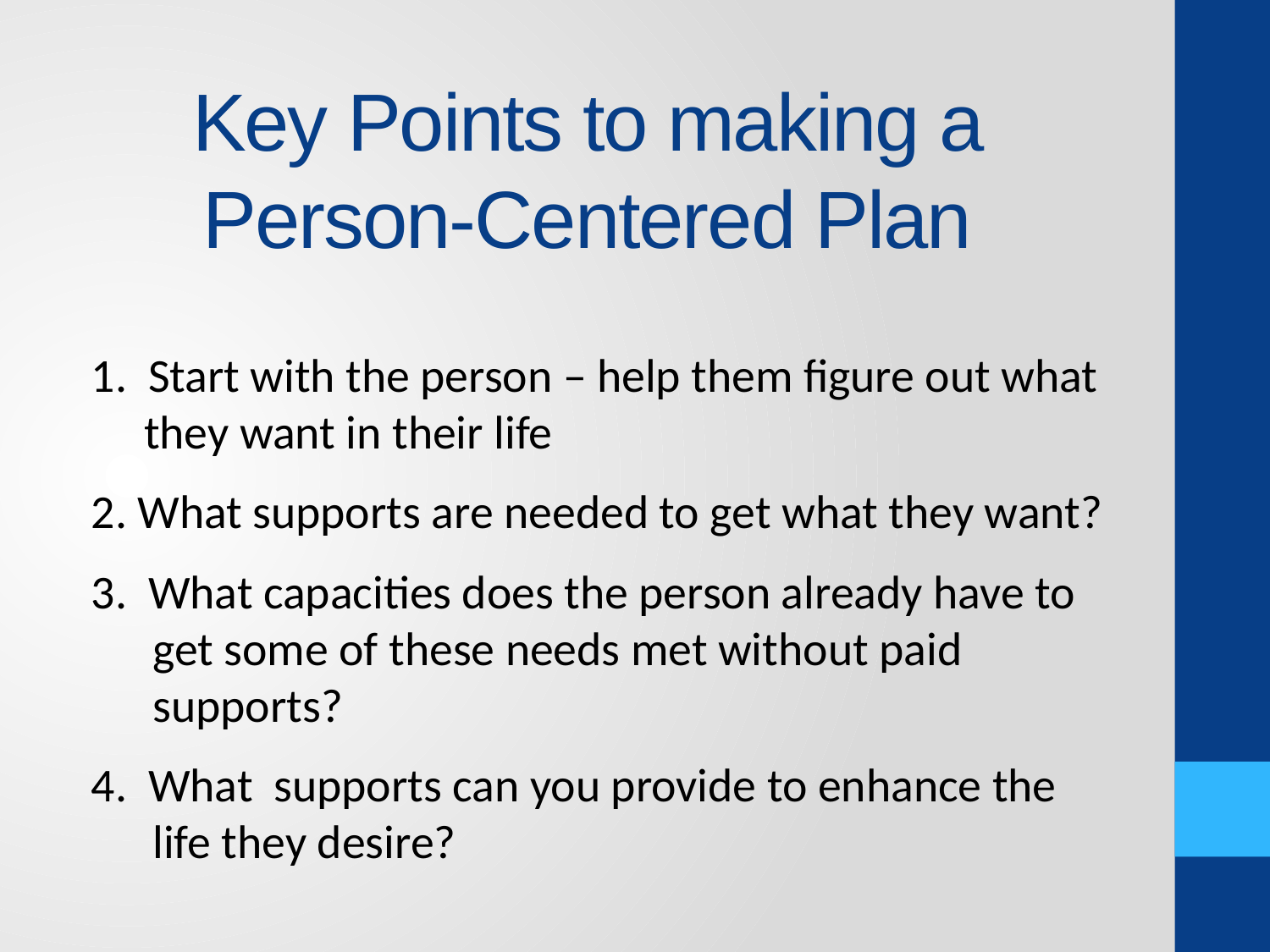

# Key Points to making a Person-Centered Plan
1.  Start with the person – help them figure out what they want in their life
2. What supports are needed to get what they want?
3.  What capacities does the person already have to get some of these needs met without paid supports?
4.  What  supports can you provide to enhance the life they desire?